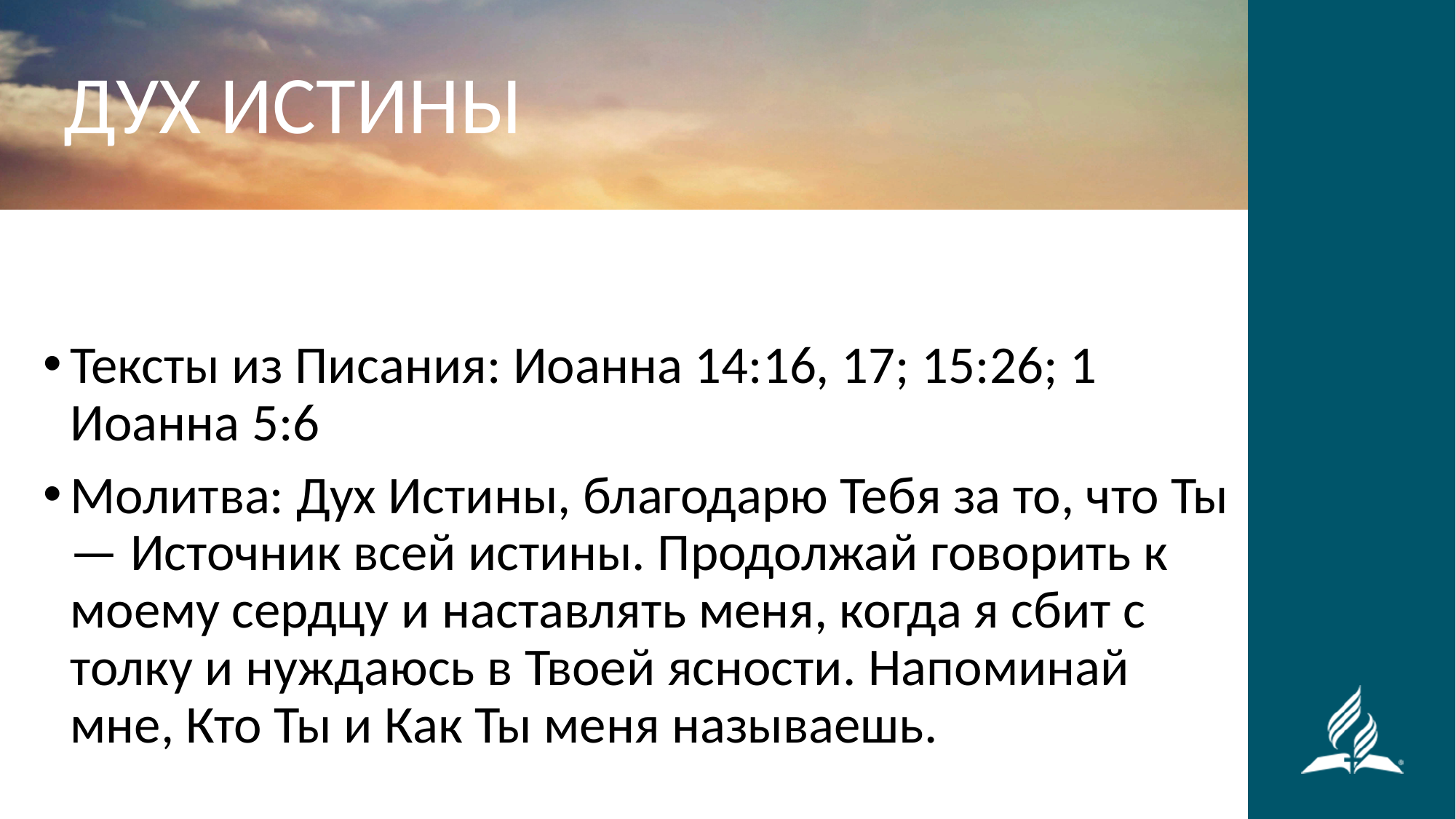

ДУХ ИСТИНЫ

Тексты из Писания: Иоанна 14:16, 17; 15:26; 1 Иоанна 5:6
Молитва: Дух Истины, благодарю Тебя за то, что Ты — Источник всей истины. Продолжай говорить к моему сердцу и наставлять меня, когда я сбит с толку и нуждаюсь в Твоей ясности. Напоминай мне, Кто Ты и Как Ты меня называешь.